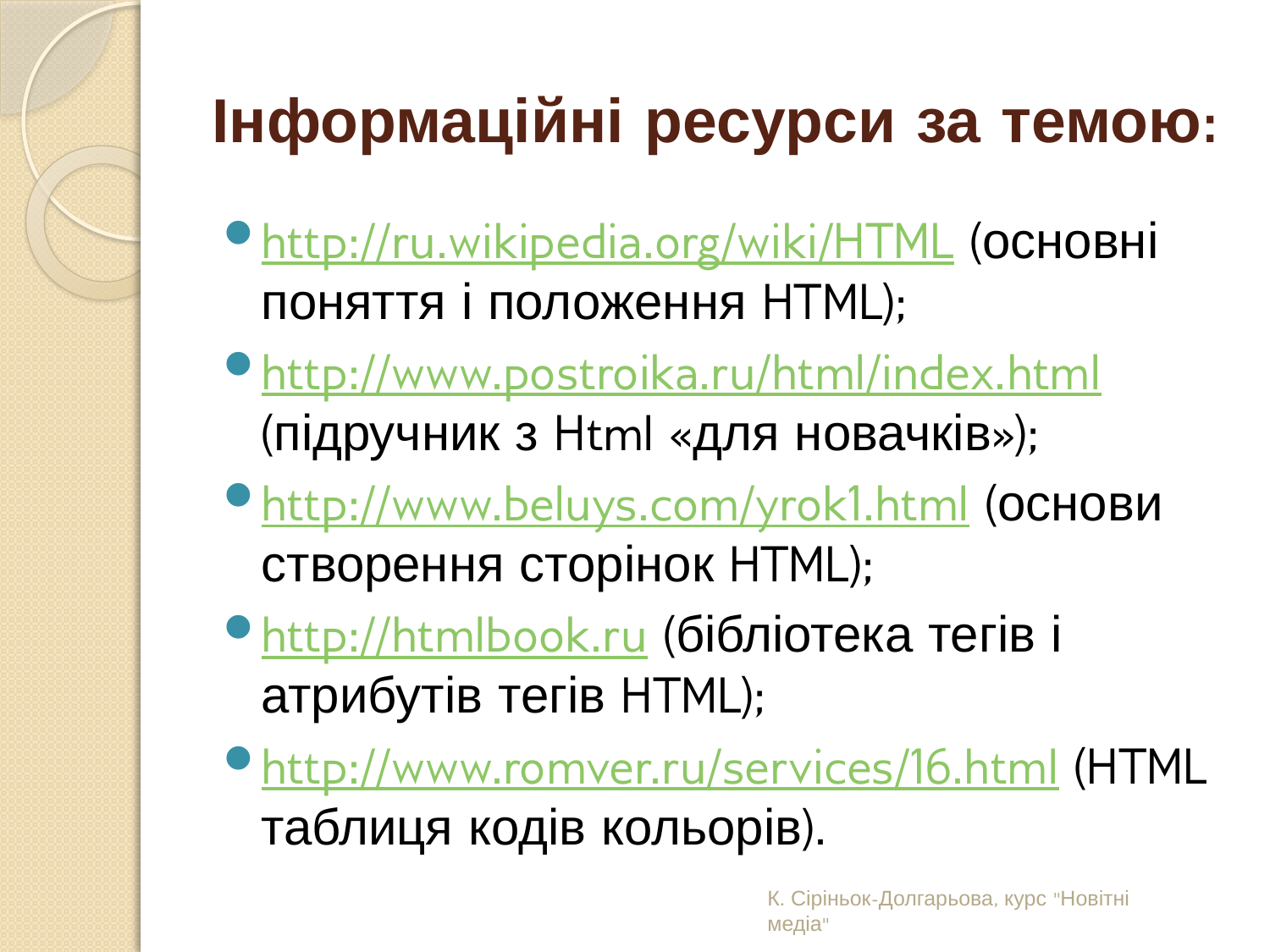

# Інформаційні ресурси за темою:
http://ru.wikipedia.org/wiki/HTML (основні поняття і положення HTML);
http://www.postroika.ru/html/index.html (підручник з Html «для новачків»);
http://www.beluys.com/yrok1.html (основи створення сторінок HTML);
http://htmlbook.ru (бібліотека тегів і атрибутів тегів HTML);
http://www.romver.ru/services/16.html (HTML таблиця кодів кольорів).

К. Сіріньок-Долгарьова, курс "Новітні медіа"